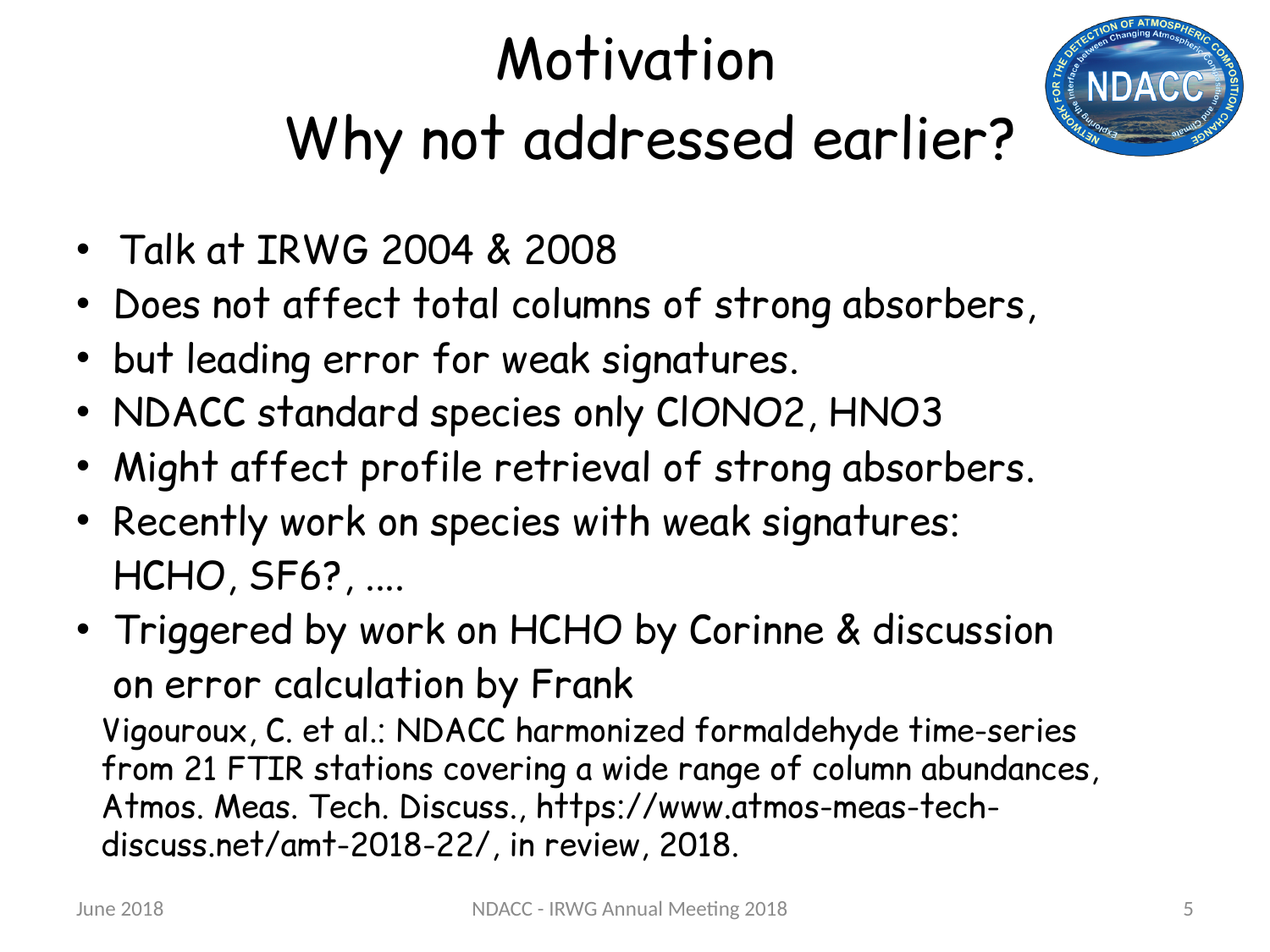

Motivation
Why not addressed earlier?

 Talk at IRWG 2004 & 2008
 Does not affect total columns of strong absorbers,
 but leading error for weak signatures.
 NDACC standard species only ClONO2, HNO3
 Might affect profile retrieval of strong absorbers.
 Recently work on species with weak signatures:
	 HCHO, SF6?, ....
 Triggered by work on HCHO by Corinne & discussion
	 on error calculation by Frank
	Vigouroux, C. et al.: NDACC harmonized formaldehyde time-series from 21 FTIR stations covering a wide range of column abundances, Atmos. Meas. Tech. Discuss., https://www.atmos-meas-tech-discuss.net/amt-2018-22/, in review, 2018.

June 2018
NDACC - IRWG Annual Meeting 2018
5